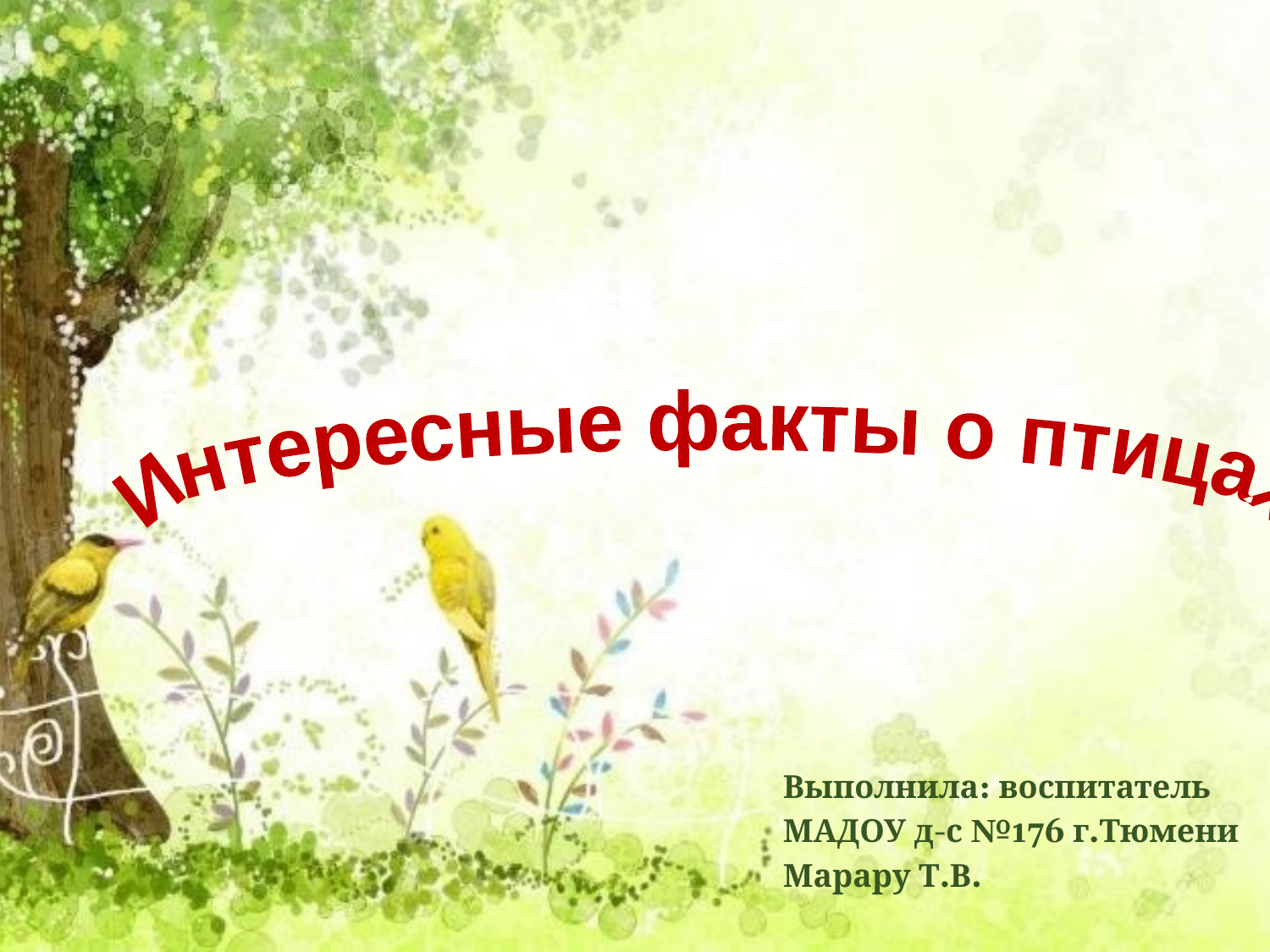

Интересные
факты о птицах
Выполнила: воспитатель
МАДОУ д-с №176 г.Тюмени
Марару Т.В.